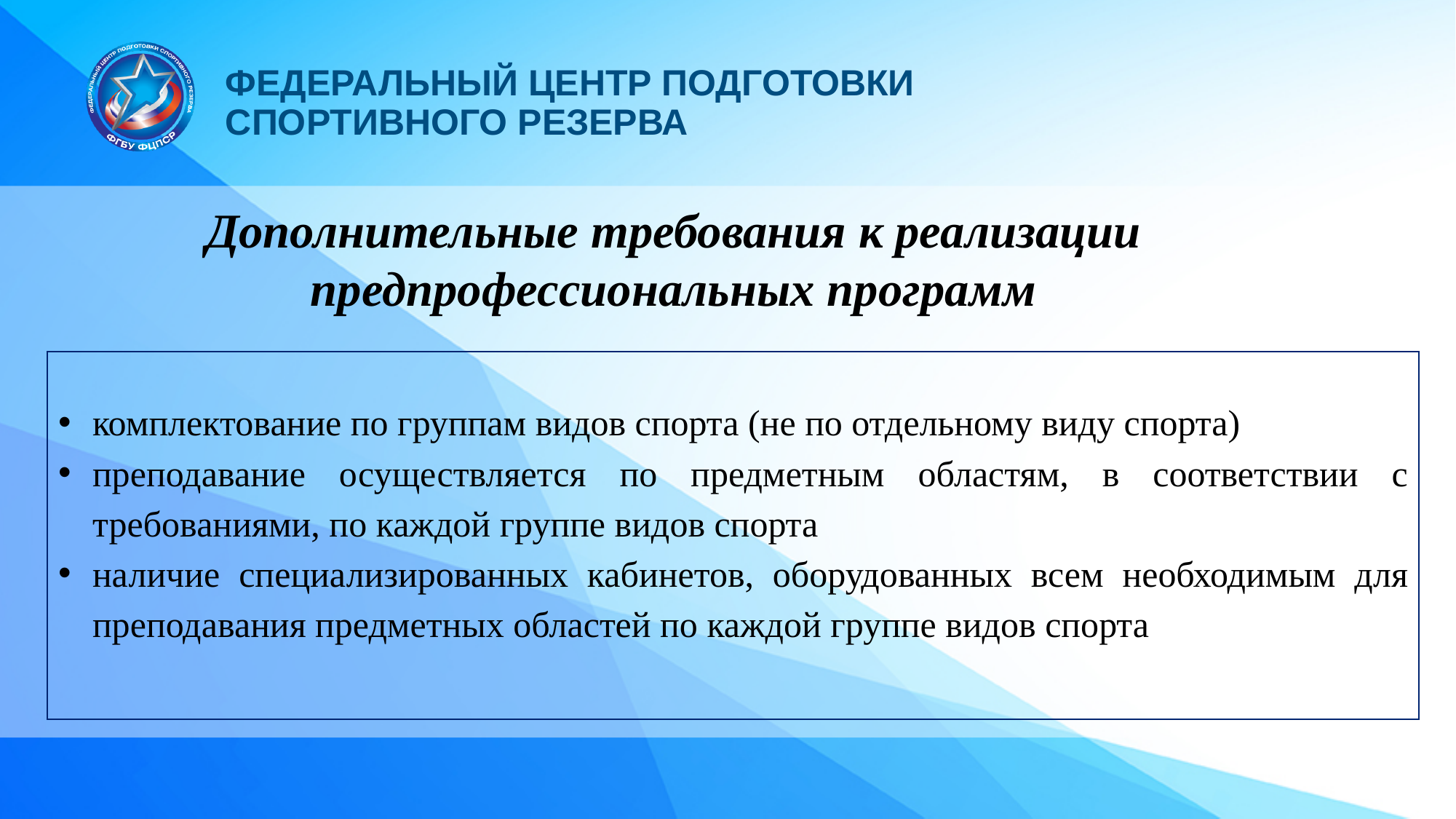

25
Дополнительные требования к реализации предпрофессиональных программ

комплектование по группам видов спорта (не по отдельному виду спорта)
преподавание осуществляется по предметным областям, в соответствии с требованиями, по каждой группе видов спорта
наличие специализированных кабинетов, оборудованных всем необходимым для преподавания предметных областей по каждой группе видов спорта